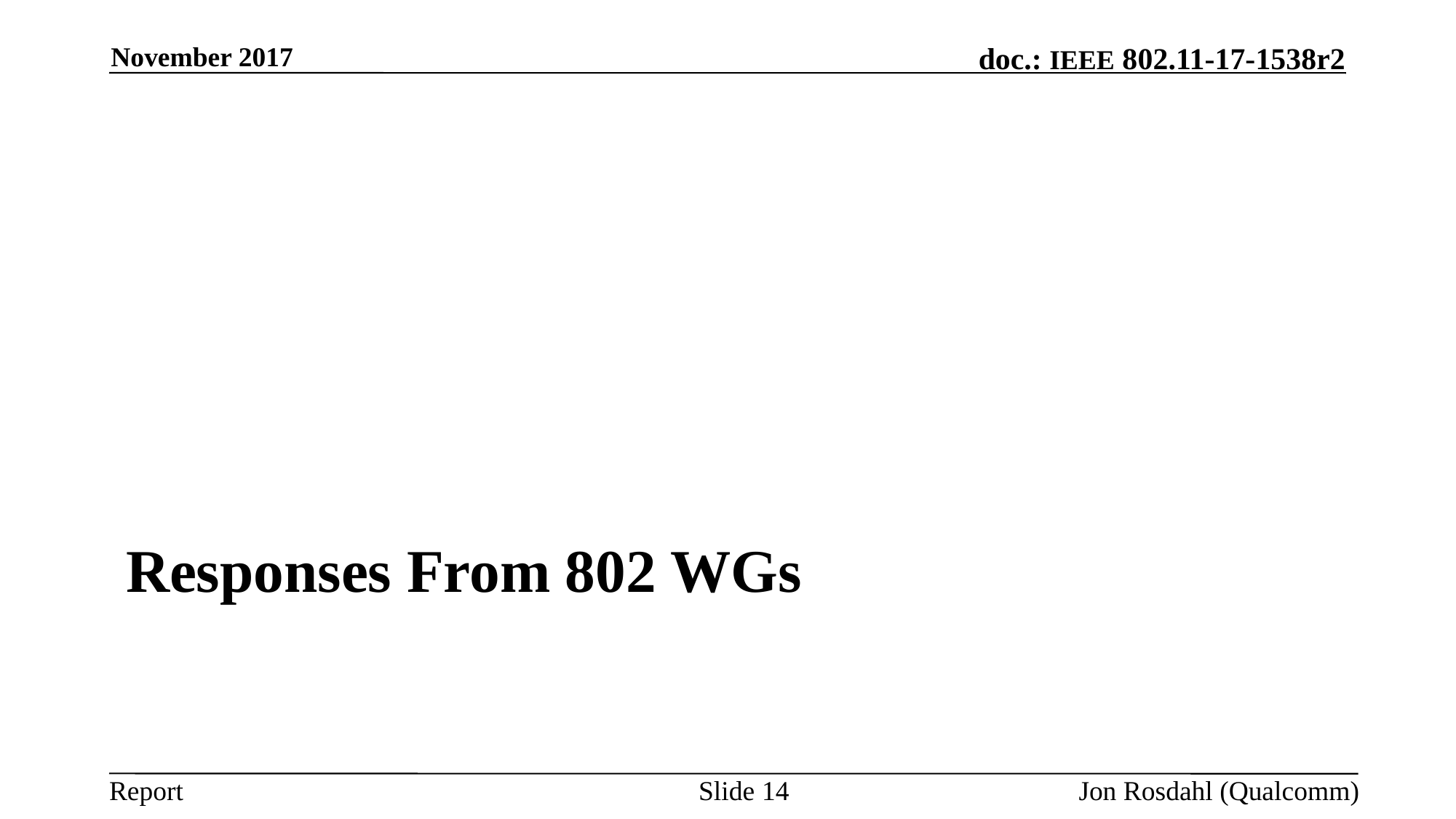

November 2017

# Responses From 802 WGs
Slide 14
Jon Rosdahl (Qualcomm)